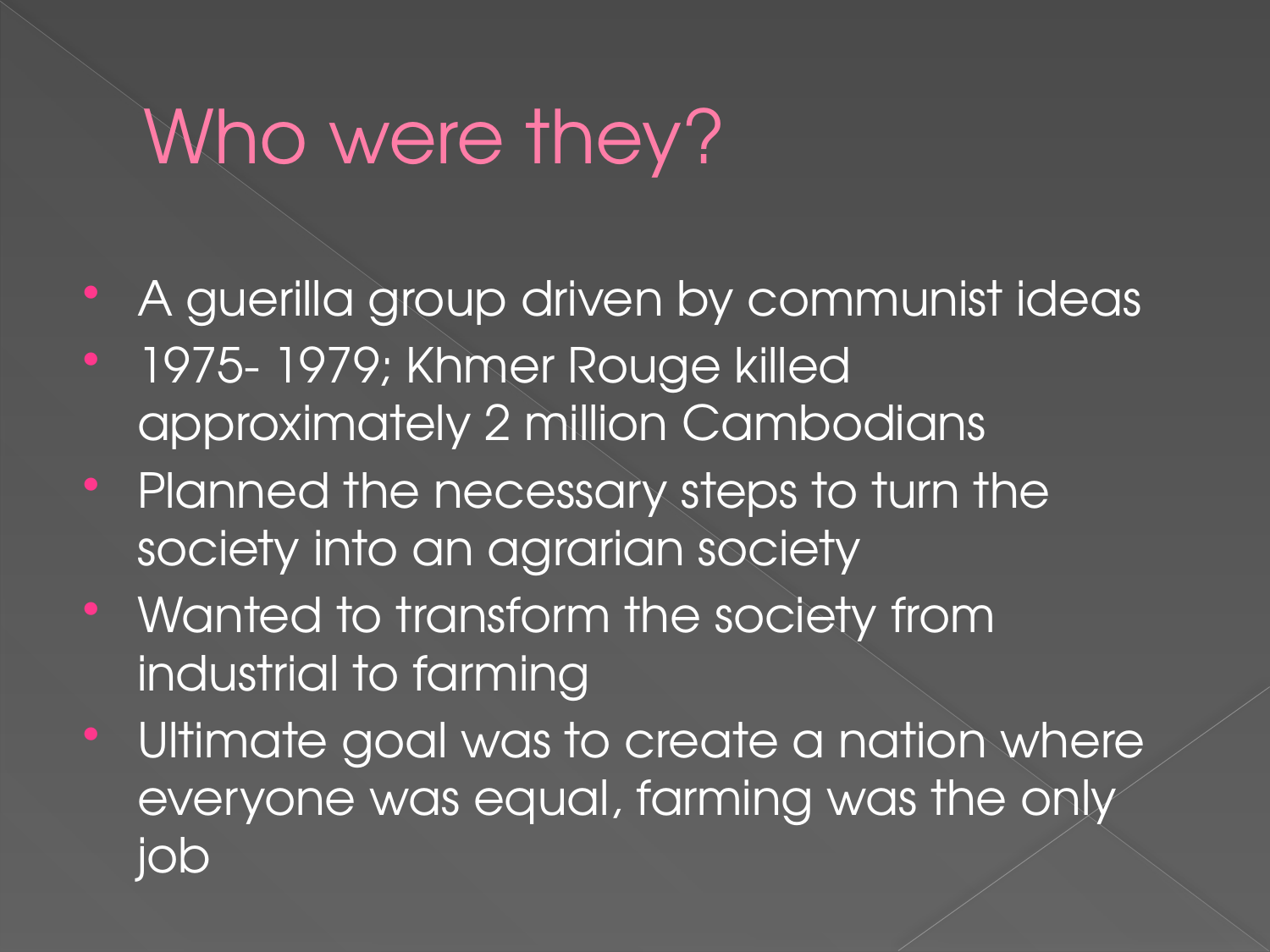

# Who were they?
A guerilla group driven by communist ideas
1975- 1979; Khmer Rouge killed approximately 2 million Cambodians
Planned the necessary steps to turn the society into an agrarian society
Wanted to transform the society from industrial to farming
Ultimate goal was to create a nation where everyone was equal, farming was the only job